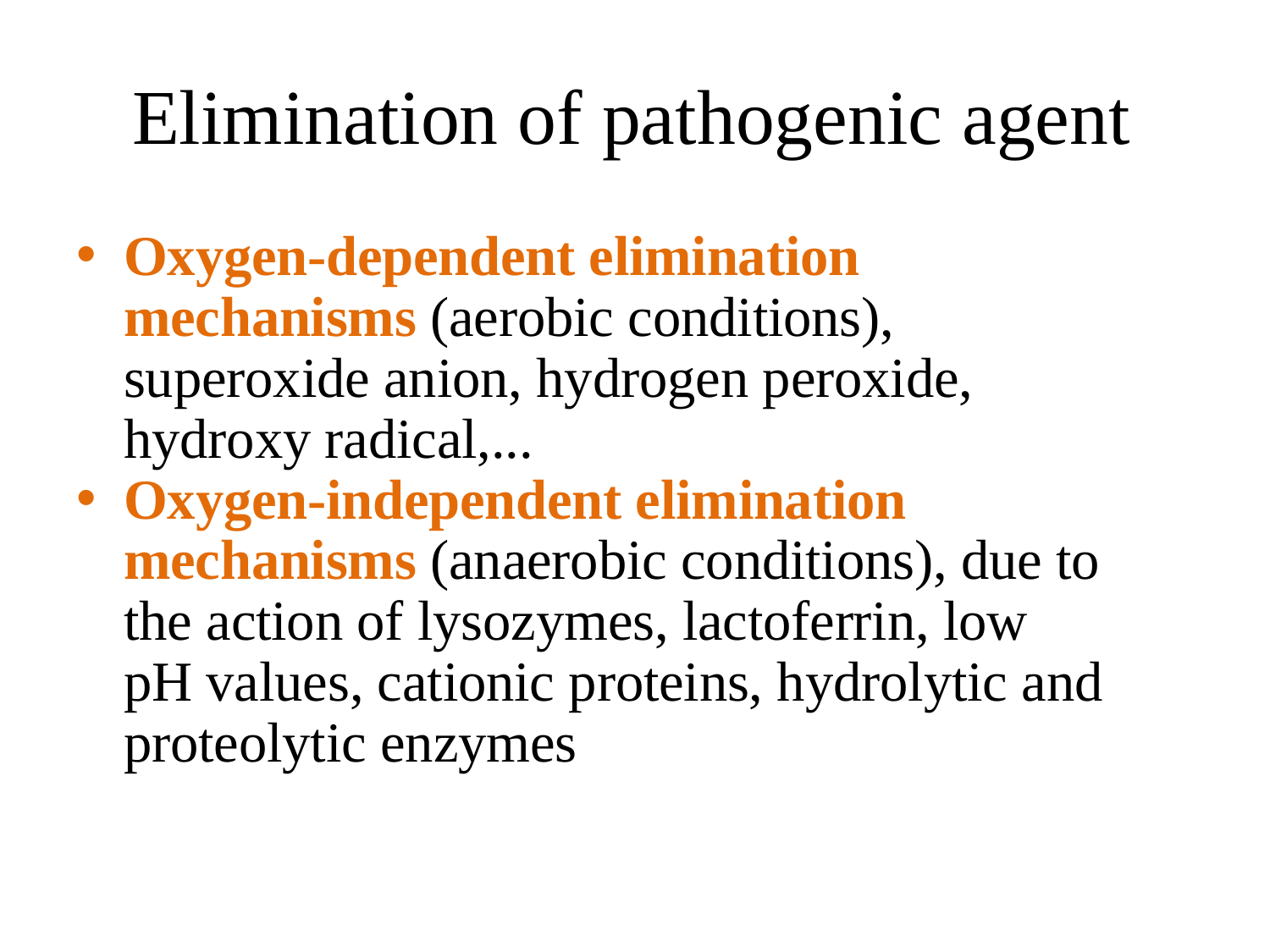

# Elimination of pathogenic agent
Oxygen-dependent elimination mechanisms (aerobic conditions), superoxide anion, hydrogen peroxide, hydroxy radical,...
Oxygen-independent elimination mechanisms (anaerobic conditions), due to the action of lysozymes, lactoferrin, low pH values, cationic proteins, hydrolytic and proteolytic enzymes